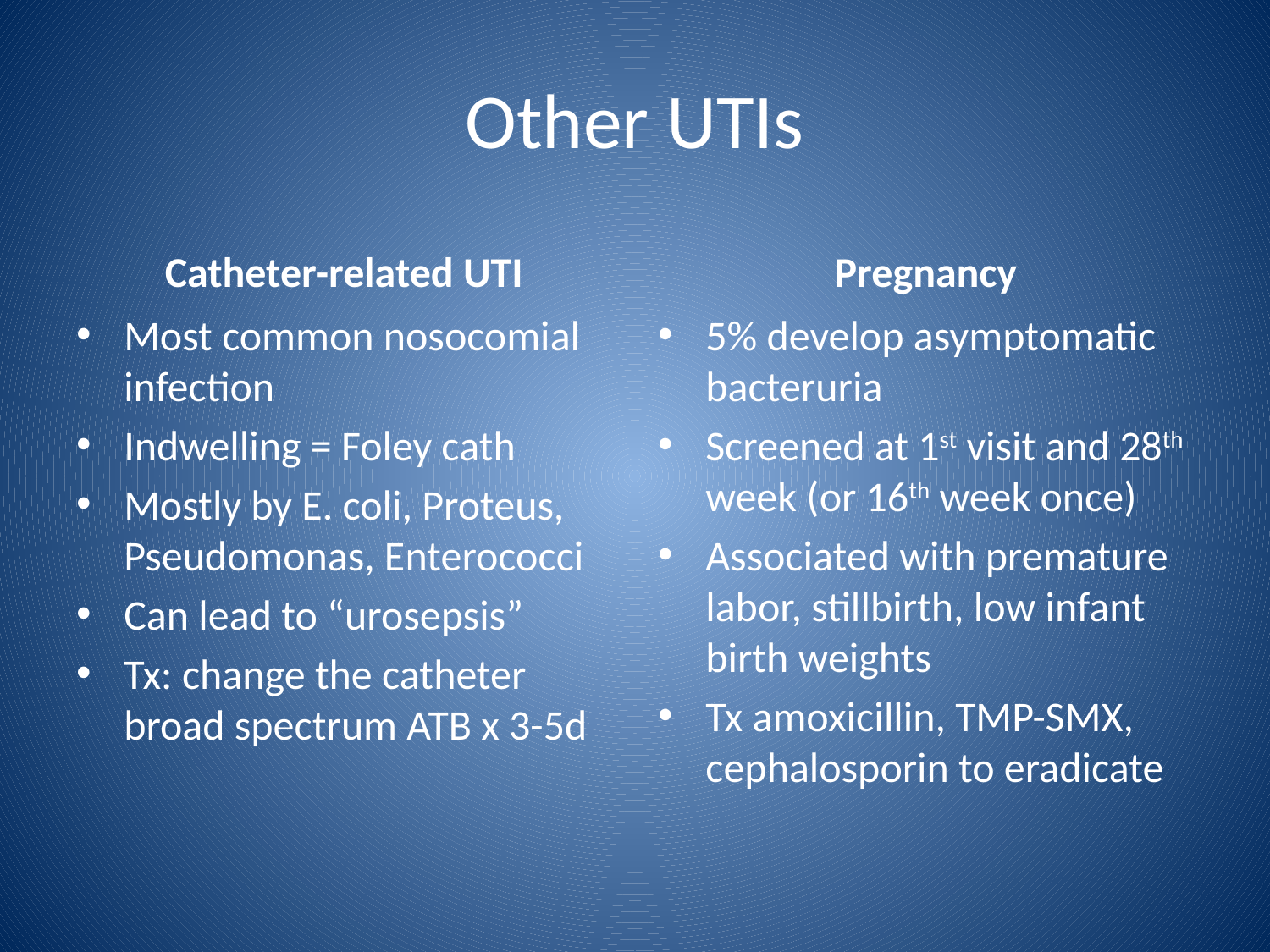

# Other UTIs
Catheter-related UTI
Pregnancy
Most common nosocomial infection
Indwelling = Foley cath
Mostly by E. coli, Proteus, Pseudomonas, Enterococci
Can lead to “urosepsis”
Tx: change the catheter
broad spectrum ATB x 3-5d
5% develop asymptomatic bacteruria
Screened at 1st visit and 28th week (or 16th week once)
Associated with premature labor, stillbirth, low infant birth weights
Tx amoxicillin, TMP-SMX, cephalosporin to eradicate